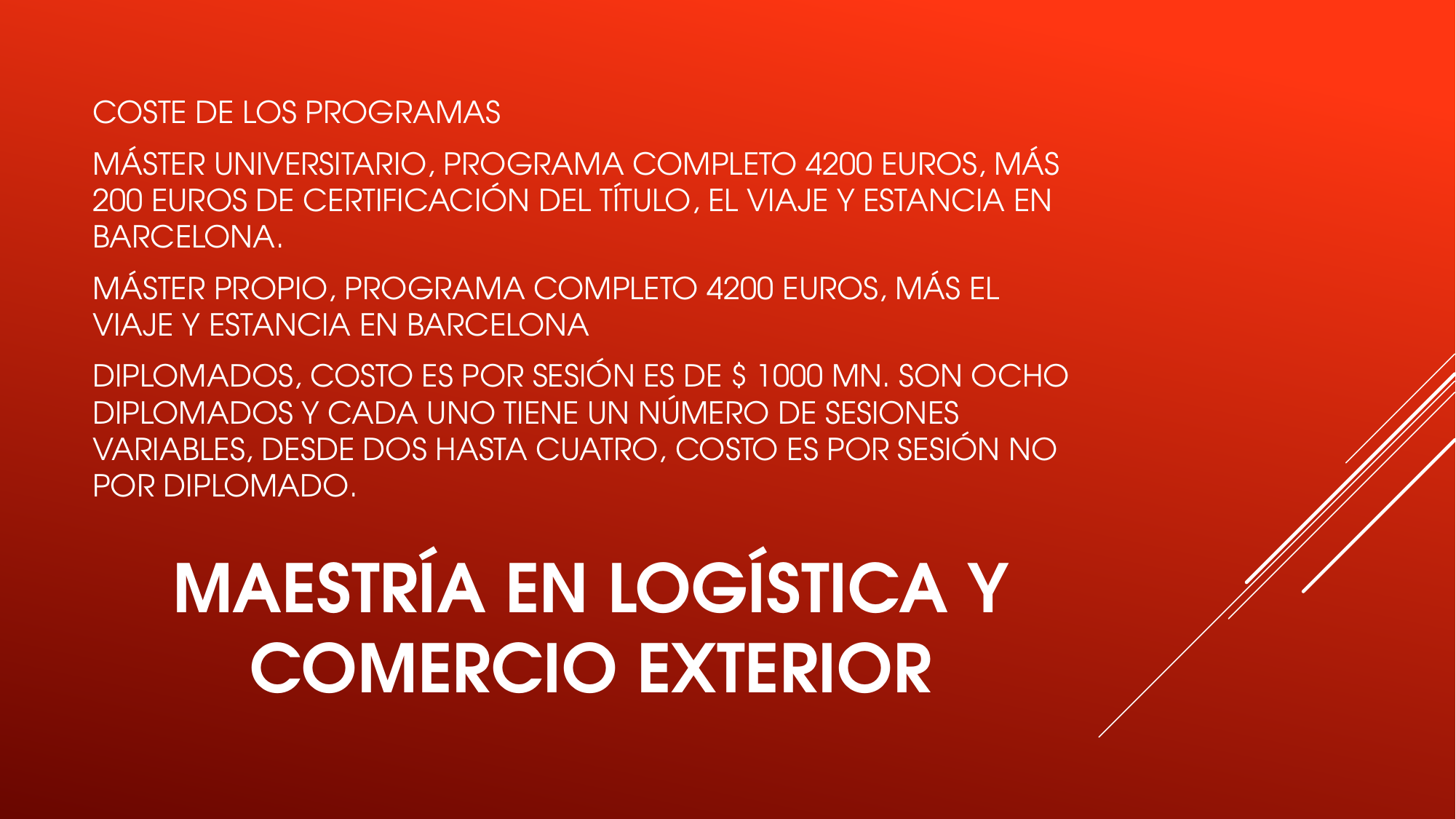

COSTE DE LOS PROGRAMAS
MÁSTER UNIVERSITARIO, PROGRAMA COMPLETO 4200 EUROS, MÁS 200 EUROS DE CERTIFICACIÓN DEL TÍTULO, EL VIAJE Y ESTANCIA EN BARCELONA.
MÁSTER PROPIO, PROGRAMA COMPLETO 4200 EUROS, MÁS EL VIAJE Y ESTANCIA EN BARCELONA
DIPLOMADOS, COSTO ES POR SESIÓN ES DE $ 1000 MN. SON OCHO DIPLOMADOS Y CADA UNO TIENE UN NÚMERO DE SESIONES VARIABLES, DESDE DOS HASTA CUATRO, COSTO ES POR SESIÓN NO POR DIPLOMADO.
# MAESTRÍA EN LOGÍSTICA Y COMERCIO EXTERIOR